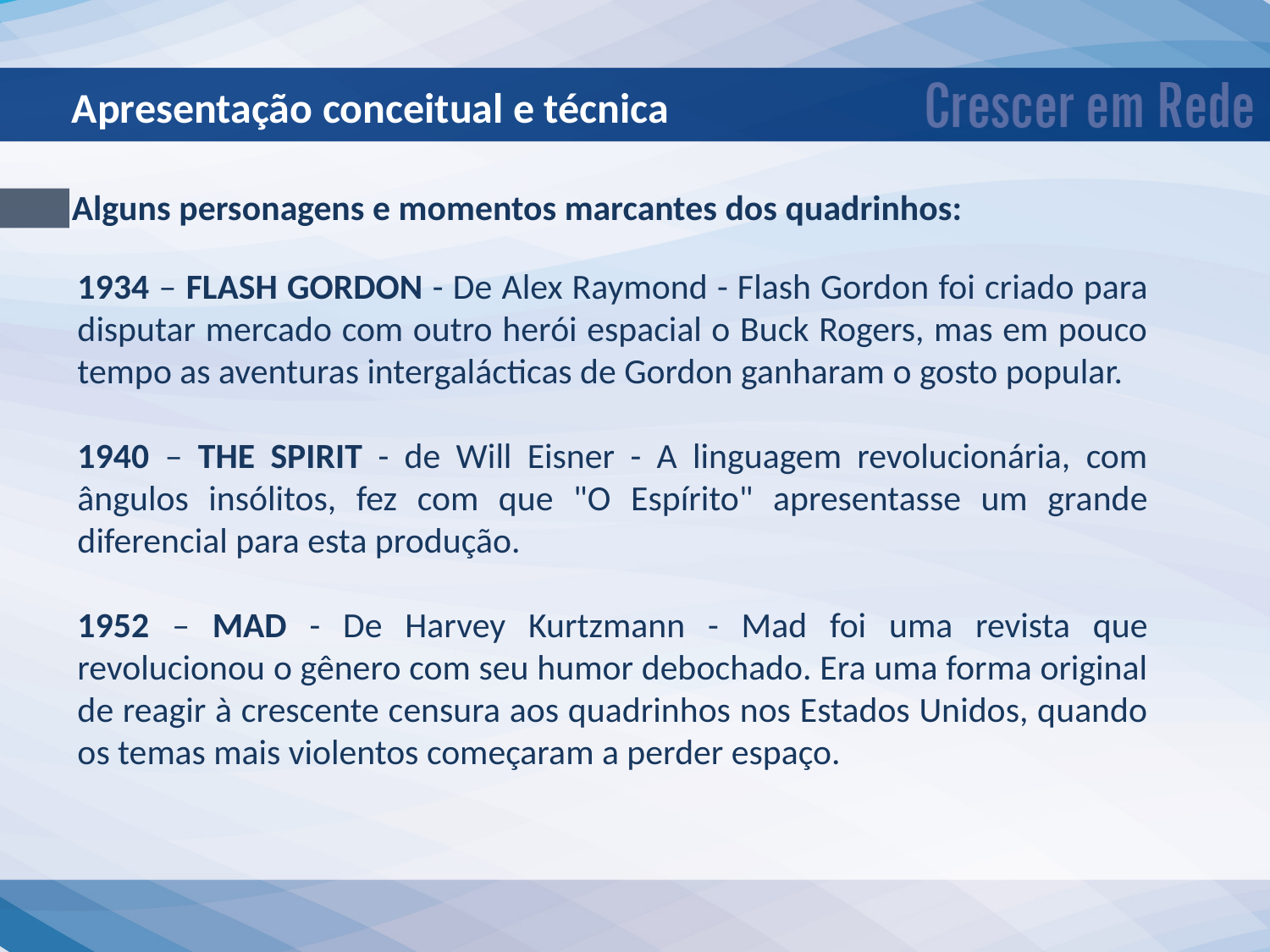

Apresentação conceitual e técnica
Alguns personagens e momentos marcantes dos quadrinhos:

1934 – FLASH GORDON - De Alex Raymond - Flash Gordon foi criado para disputar mercado com outro herói espacial o Buck Rogers, mas em pouco tempo as aventuras intergalácticas de Gordon ganharam o gosto popular.

1940 – THE SPIRIT - de Will Eisner - A linguagem revolucionária, com ângulos insólitos, fez com que "O Espírito" apresentasse um grande diferencial para esta produção.

1952 – MAD - De Harvey Kurtzmann - Mad foi uma revista que revolucionou o gênero com seu humor debochado. Era uma forma original de reagir à crescente censura aos quadrinhos nos Estados Unidos, quando os temas mais violentos começaram a perder espaço.